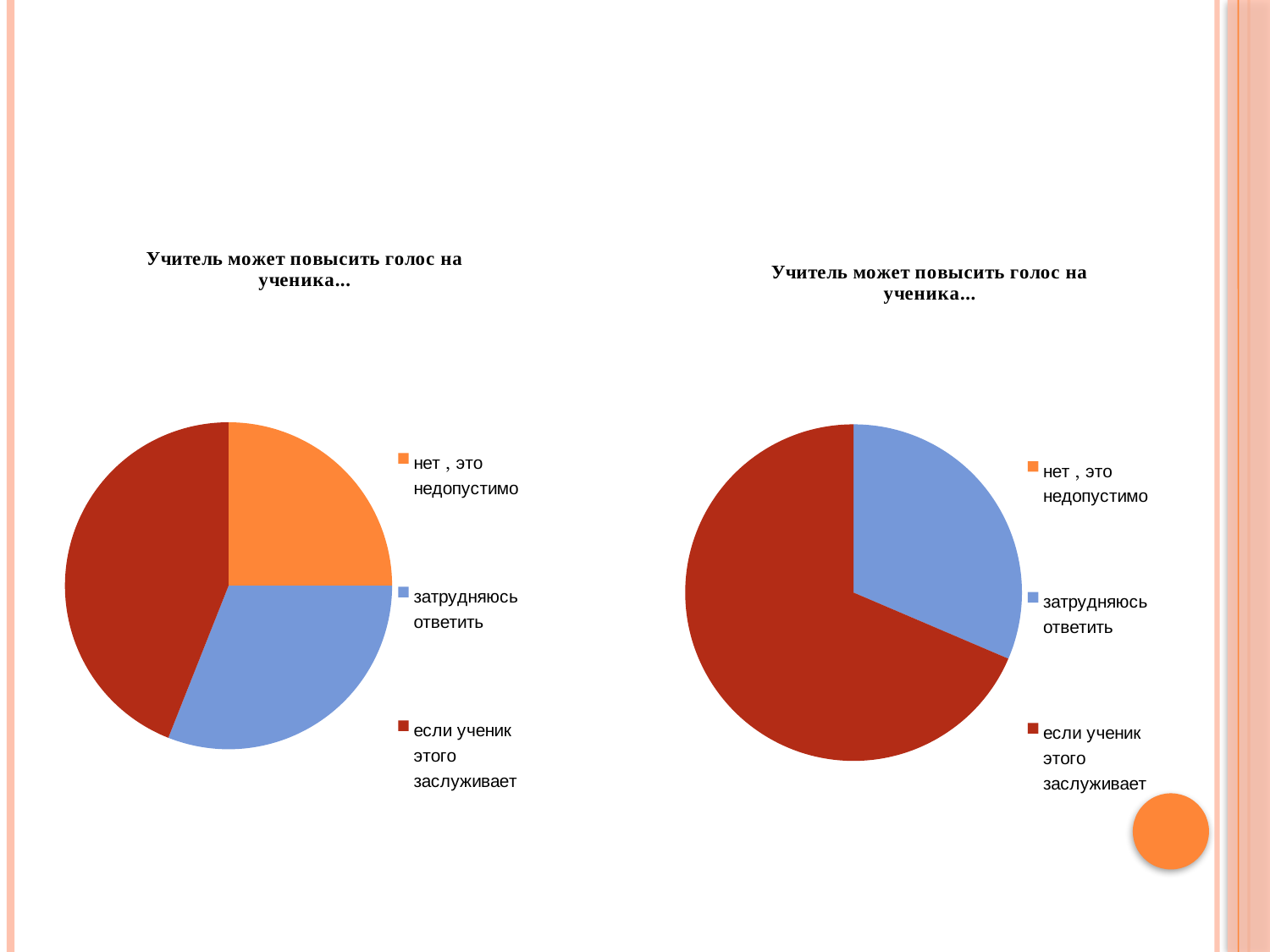

#

### Chart: Учитель может повысить голос на ученика...

| Category | Если класс не приведен в порядок |
|---|---|
| нет , это недопустимо   | 25.0 |
| затрудняюсь ответить    | 31.0 |
| если ученик этого заслуживает | 44.0 |

### Chart: Учитель может повысить голос на ученика...

| Category | Если класс не приведен в порядок |
|---|---|
| нет , это недопустимо   | 0.0 |
| затрудняюсь ответить    | 44.0 |
| если ученик этого заслуживает | 96.0 |